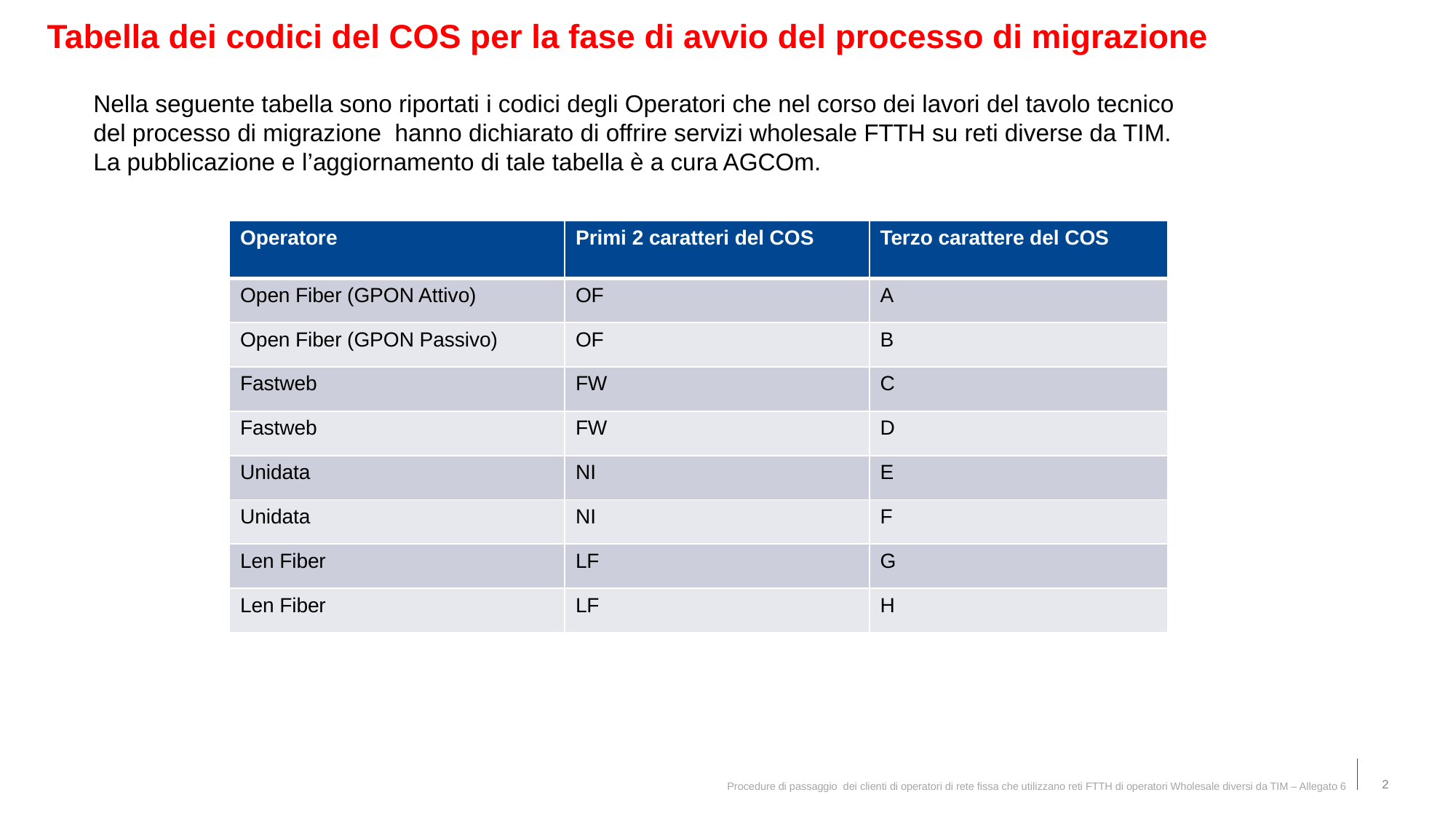

Tabella dei codici del COS per la fase di avvio del processo di migrazione
Nella seguente tabella sono riportati i codici degli Operatori che nel corso dei lavori del tavolo tecnico
del processo di migrazione  hanno dichiarato di offrire servizi wholesale FTTH su reti diverse da TIM.
La pubblicazione e l’aggiornamento di tale tabella è a cura AGCOm.

| Operatore | Primi 2 caratteri del COS | Terzo carattere del COS |
| --- | --- | --- |
| Open Fiber (GPON Attivo) | OF | A |
| Open Fiber (GPON Passivo) | OF | B |
| Fastweb | FW | C |
| Fastweb | FW | D |
| Unidata | NI | E |
| Unidata | NI | F |
| Len Fiber | LF | G |
| Len Fiber | LF | H |